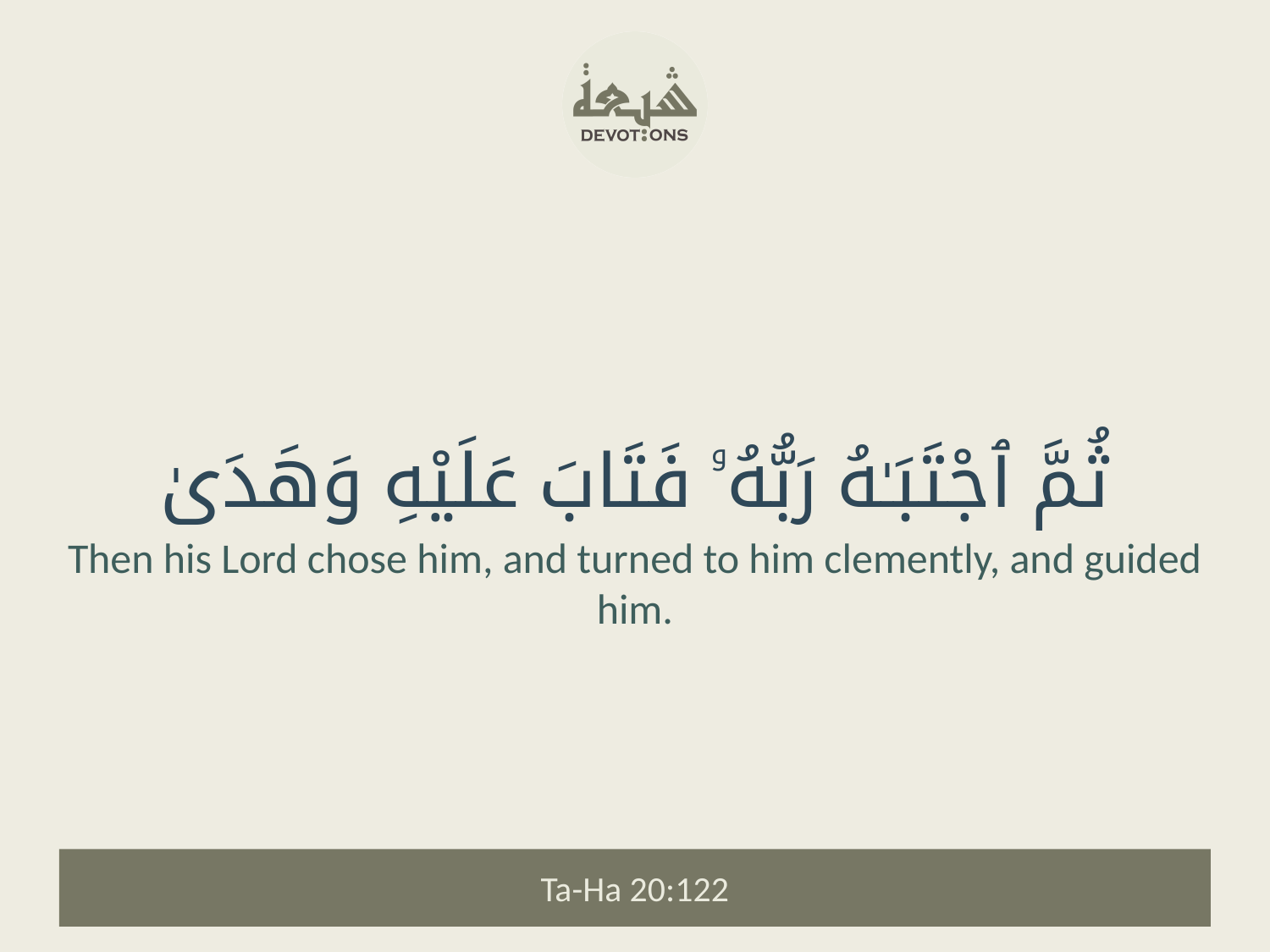

ثُمَّ ٱجْتَبَـٰهُ رَبُّهُۥ فَتَابَ عَلَيْهِ وَهَدَىٰ
Then his Lord chose him, and turned to him clemently, and guided him.
Ta-Ha 20:122